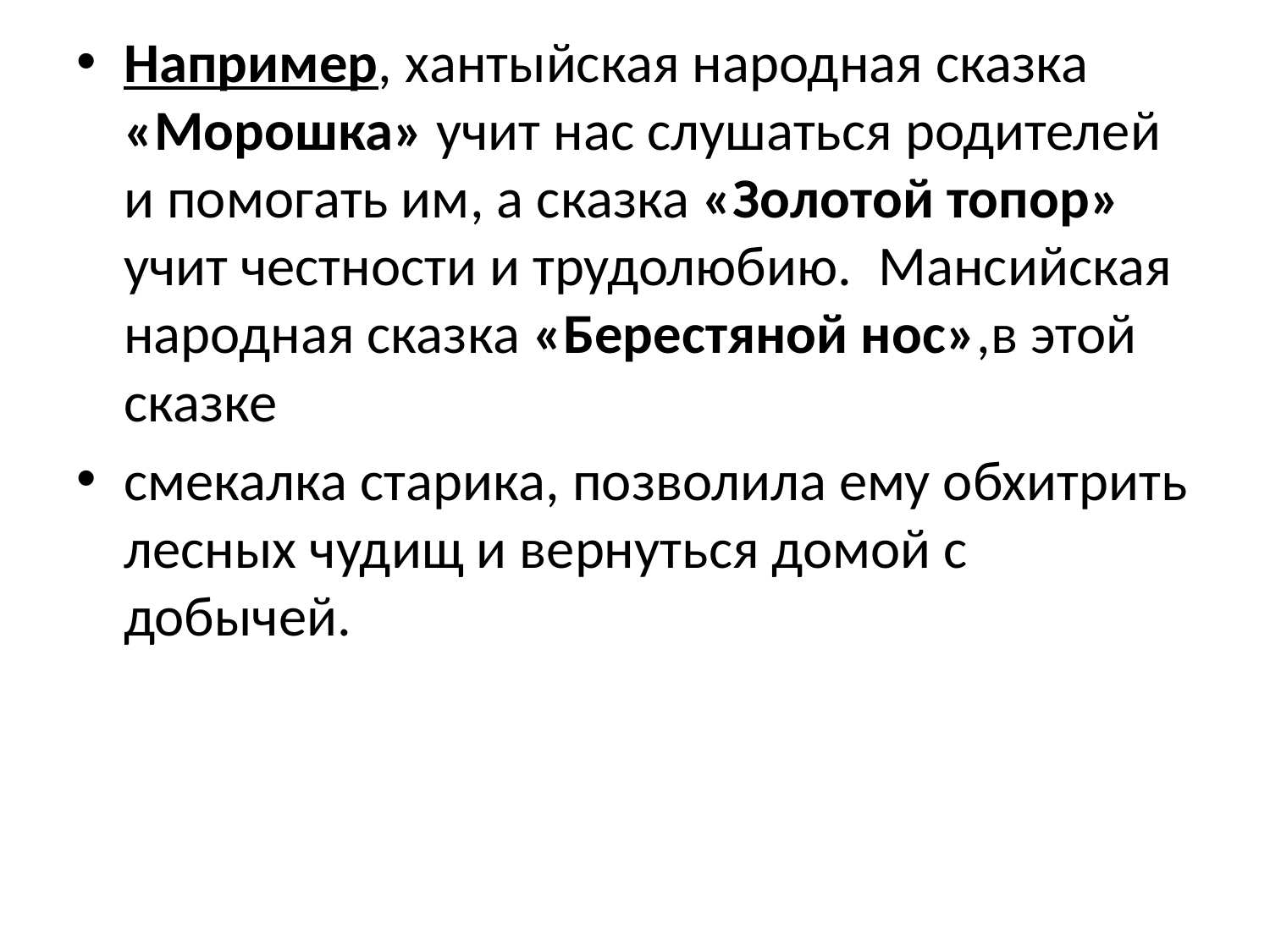

Например, хантыйская народная сказка «Морошка» учит нас слушаться родителей и помогать им, а сказка «Золотой топор» учит честности и трудолюбию.  Мансийская народная сказка «Берестяной нос»,в этой сказке
смекалка старика, позволила ему обхитрить лесных чудищ и вернуться домой с добычей.